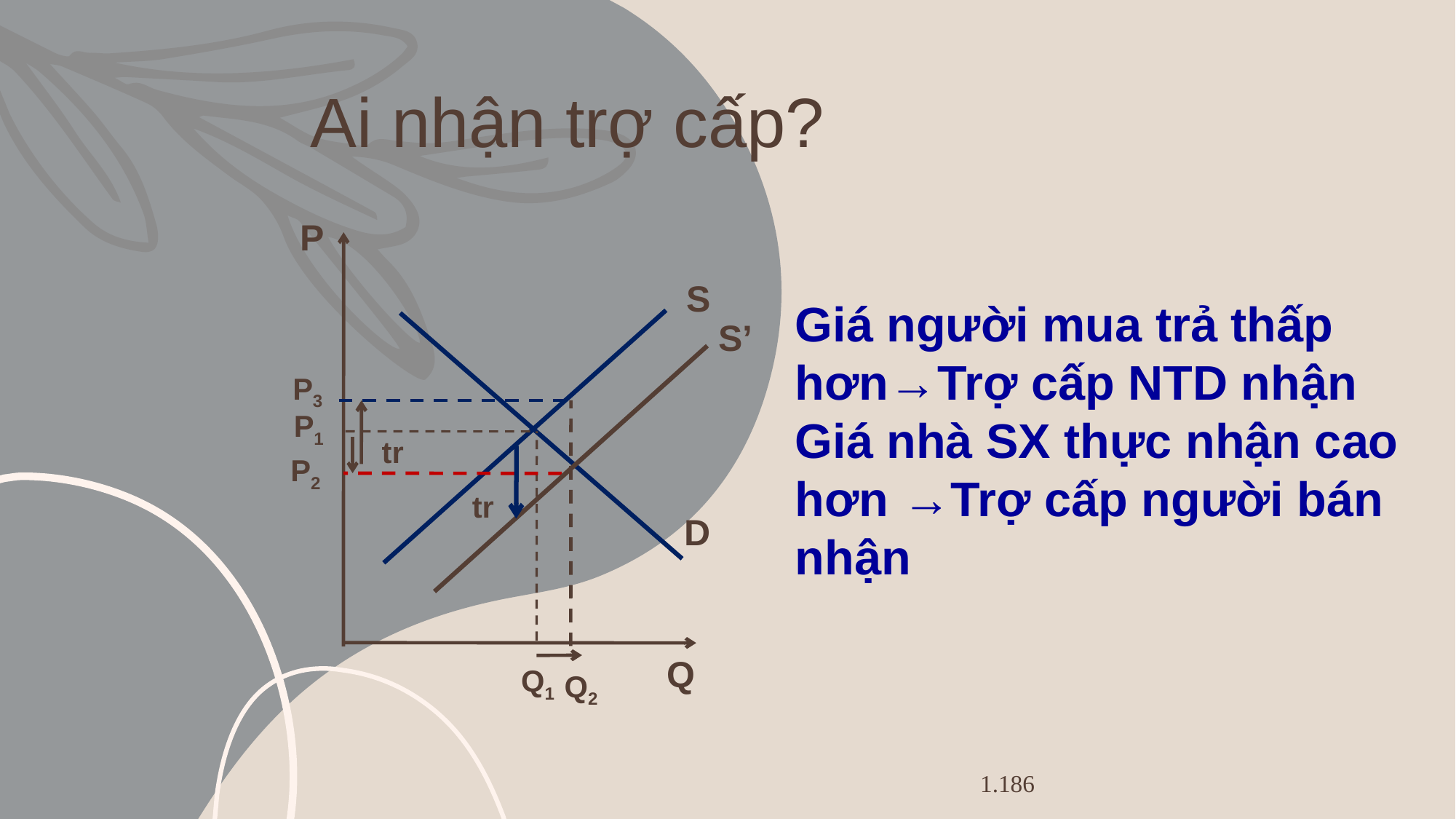

Ai nhận trợ cấp?
P
Q
S
P1
D
Q1
Giá người mua trả thấp hơn→Trợ cấp NTD nhận
Giá nhà SX thực nhận cao hơn →Trợ cấp người bán nhận
S’
tr
P2
Q2
 tr
P3
1.186